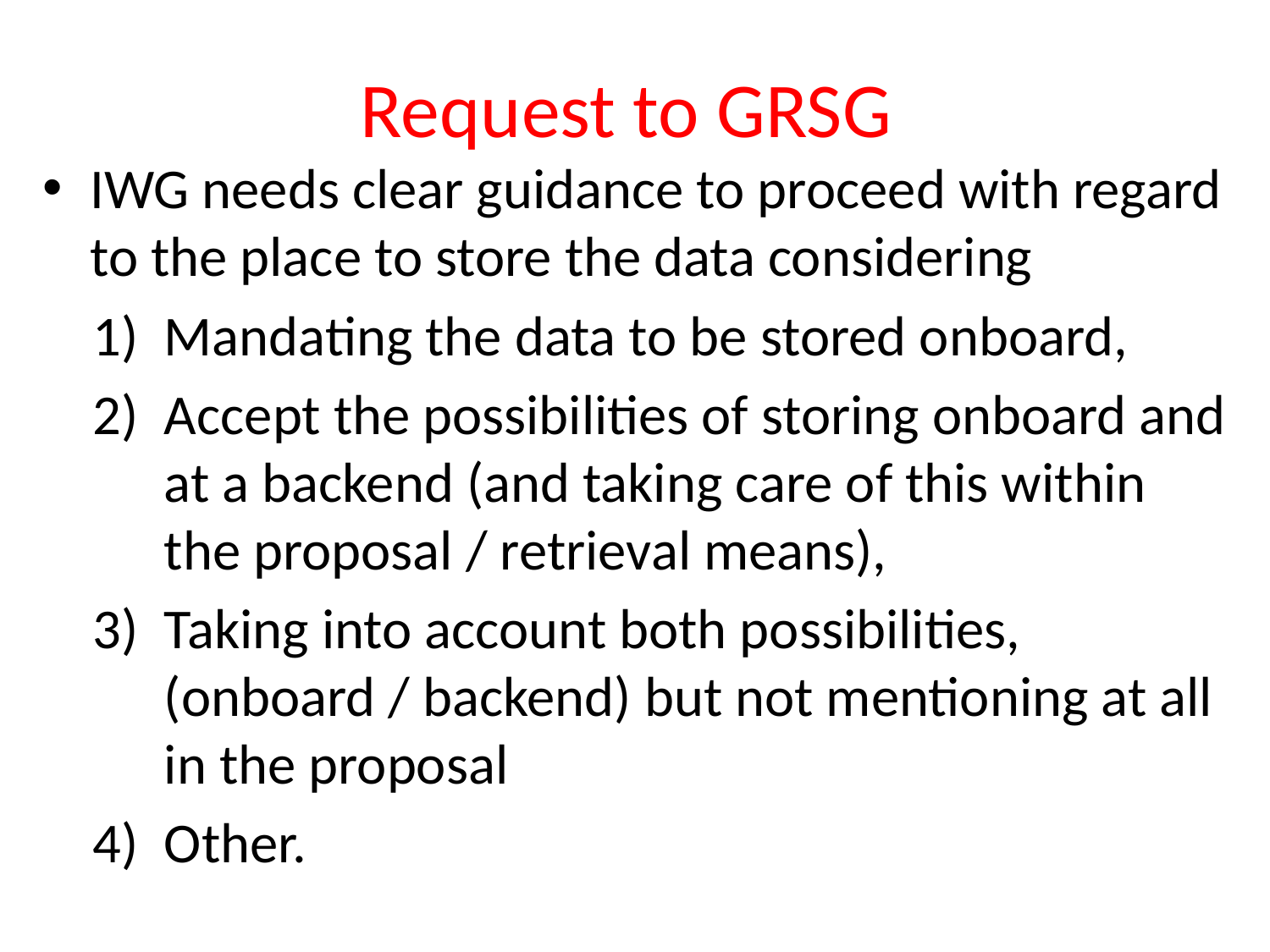

Request to GRSG
IWG needs clear guidance to proceed with regard to the place to store the data considering
Mandating the data to be stored onboard,
Accept the possibilities of storing onboard and at a backend (and taking care of this within the proposal / retrieval means),
Taking into account both possibilities, (onboard / backend) but not mentioning at all in the proposal
Other.